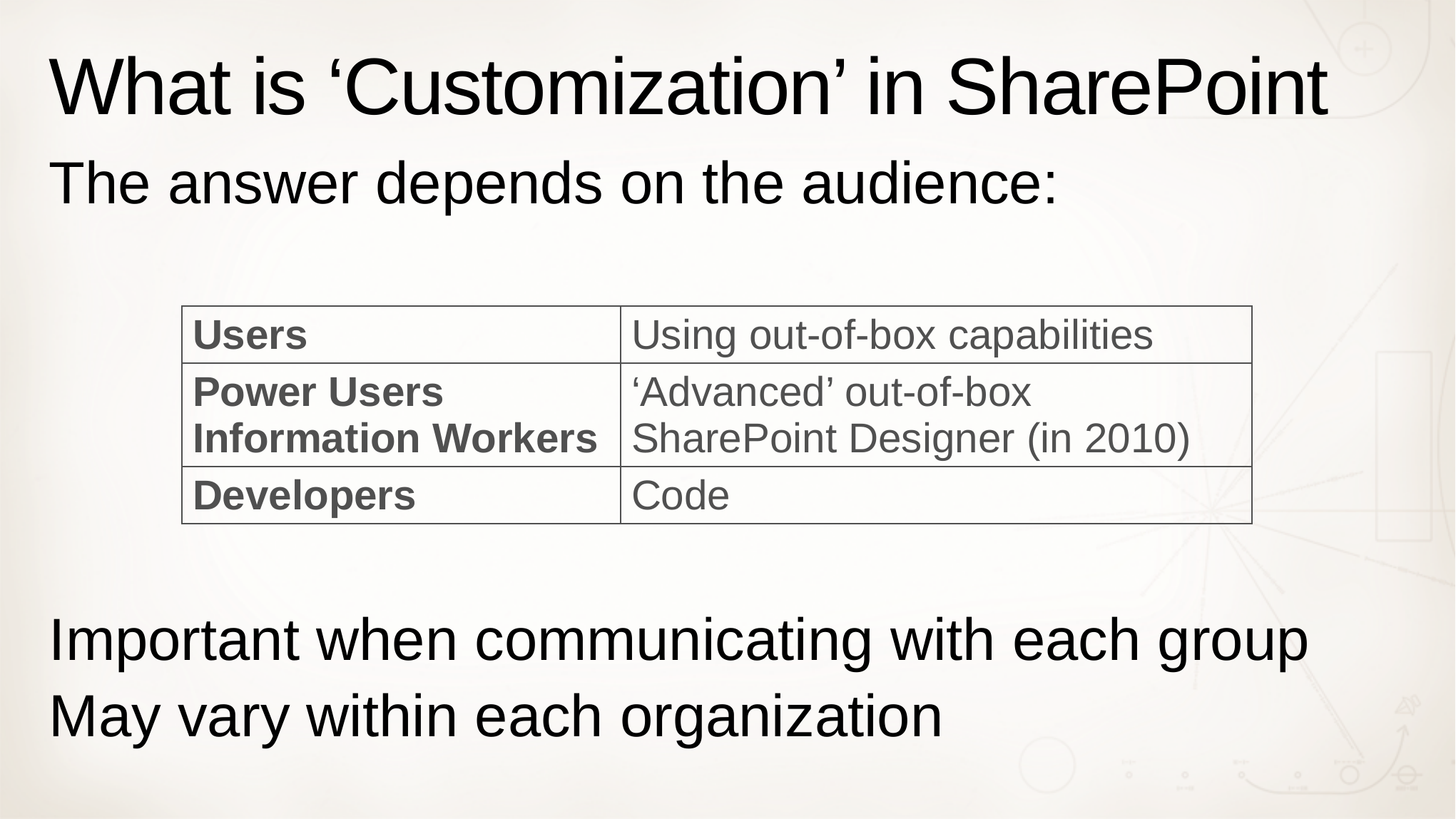

# What is ‘Customization’ in SharePoint
The answer depends on the audience:

Important when communicating with each group
May vary within each organization
| Users | Using out-of-box capabilities |
| --- | --- |
| Power Users Information Workers | ‘Advanced’ out-of-box SharePoint Designer (in 2010) |
| Developers | Code |